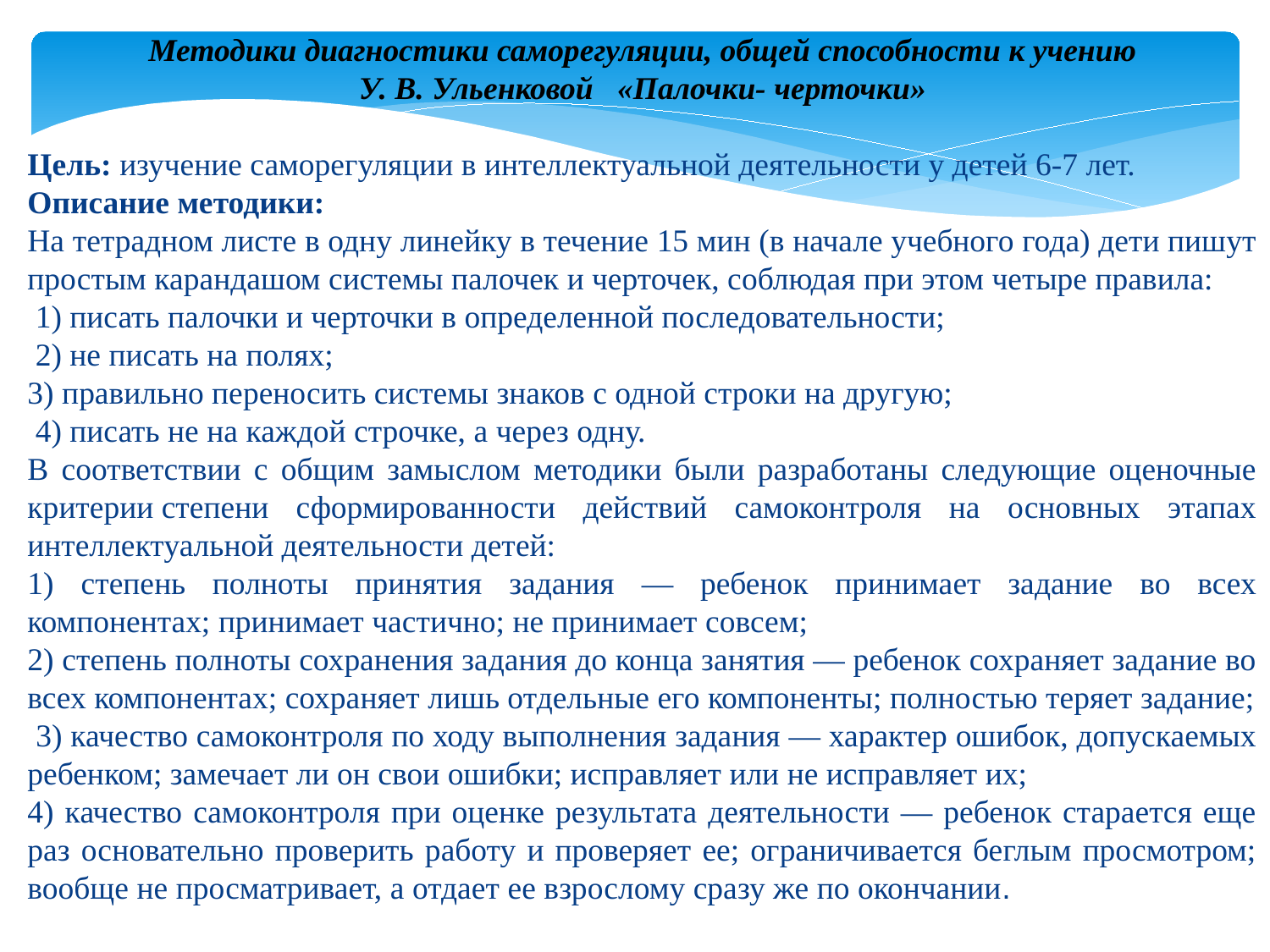

Методики диагностики саморегуляции, общей способности к учению
У. В. Ульенковой   «Палочки- черточки»

Цель: изучение саморегуляции в интеллектуальной деятельности у детей 6-7 лет.
Описание методики:
На тетрадном листе в одну линейку в течение 15 мин (в начале учебного года) дети пишут простым карандашом системы палочек и черточек, соблюдая при этом четыре правила:
 1) писать палочки и черточки в определенной последовательности;
 2) не писать на полях;
3) правильно переносить системы знаков с одной строки на другую;
 4) писать не на каждой строчке, а через одну.
В соответствии с общим замыслом методики были разработаны следующие оценочные критерии степени сформированности действий самоконтроля на основных этапах интеллектуальной деятельности детей:
1) степень полноты принятия задания — ребенок принимает задание во всех компонентах; принимает частично; не принимает совсем;
2) степень полноты сохранения задания до конца занятия — ребенок сохраняет задание во всех компонентах; сохраняет лишь отдельные его компоненты; полностью теряет задание;
 3) качество самоконтроля по ходу выполнения задания — характер ошибок, допускаемых ребенком; замечает ли он свои ошибки; исправляет или не исправляет их;
4) качество самоконтроля при оценке результата деятельности — ребенок старается еще раз основательно проверить работу и проверяет ее; ограничивается беглым просмотром; вообще не просматривает, а отдает ее взрослому сразу же по окончании.